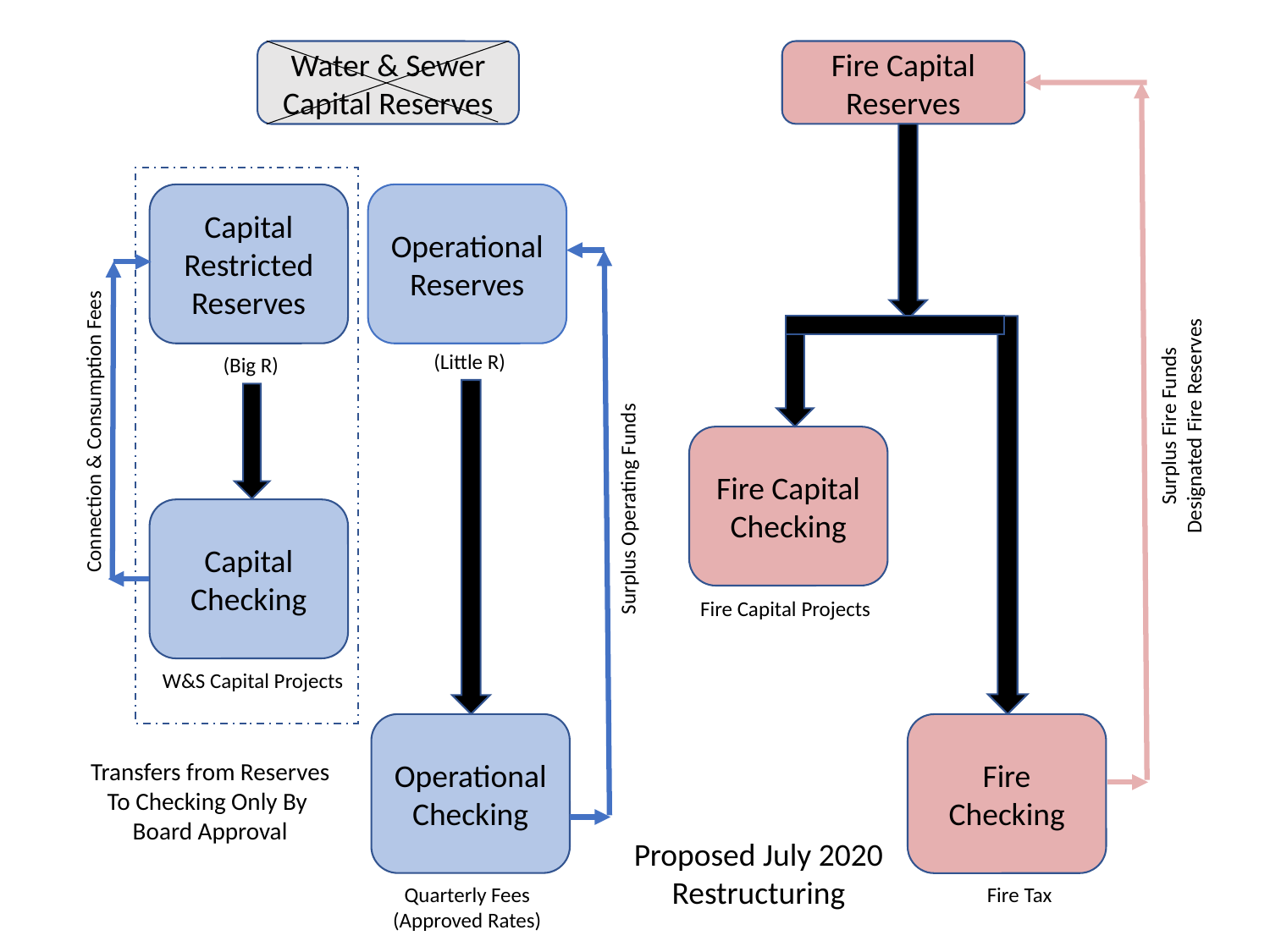

Water & Sewer Capital Reserves
Fire Capital
Reserves

Capital Restricted Reserves
Operational Reserves

(Little R)
(Big R)

Surplus Fire Funds
Designated Fire Reserves
Connection & Consumption Fees
Fire Capital Checking
Surplus Operating Funds
Capital Checking
Fire Capital Projects
W&S Capital Projects
Operational Checking
Fire Checking
Transfers from Reserves
To Checking Only By
Board Approval
Proposed July 2020
Restructuring
Quarterly Fees
(Approved Rates)
Fire Tax